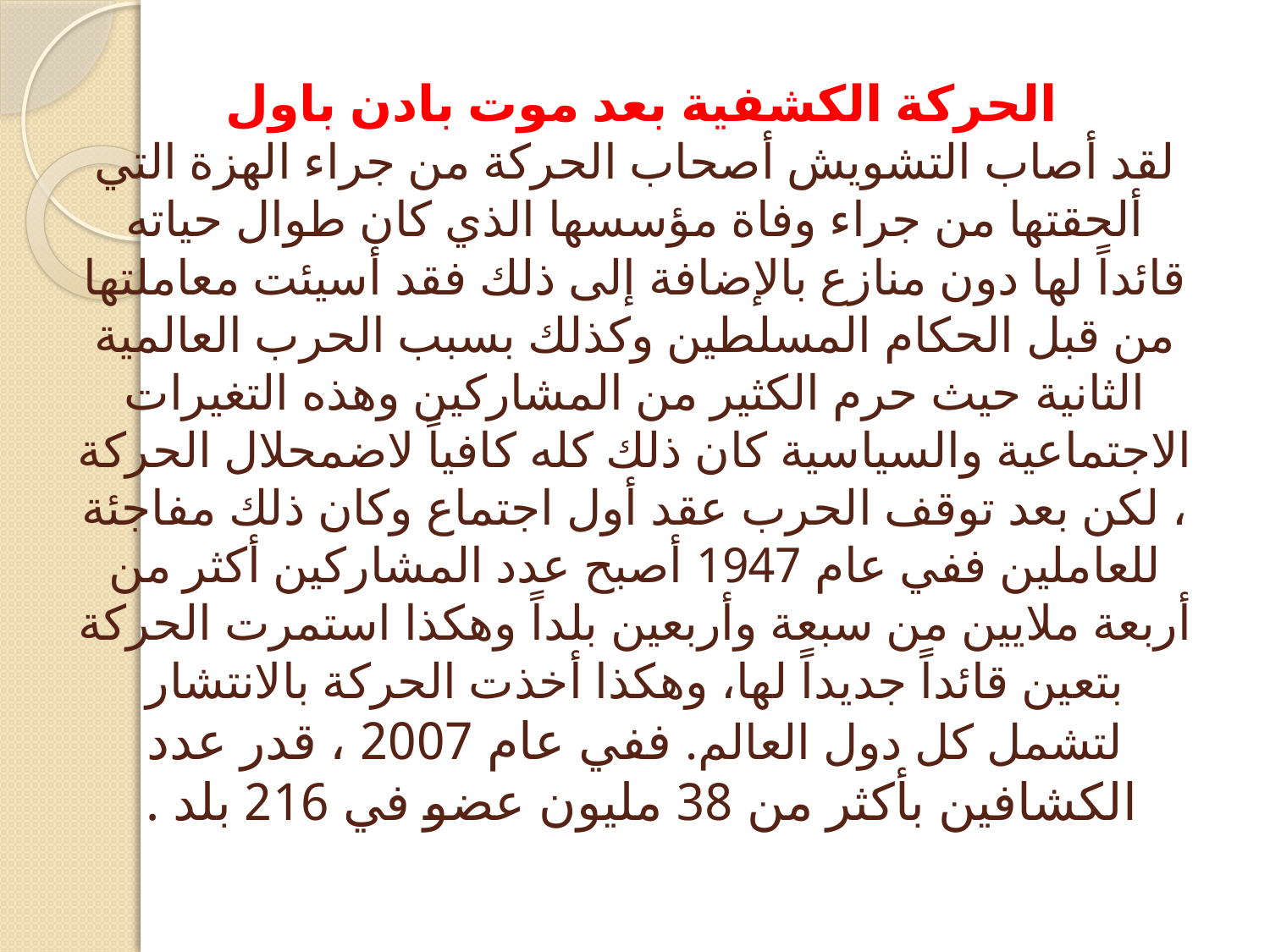

# الحركة الكشفية بعد موت بادن باول لقد أصاب التشويش أصحاب الحركة من جراء الهزة التي ألحقتها من جراء وفاة مؤسسها الذي كان طوال حياته قائداً لها دون منازع بالإضافة إلى ذلك فقد أسيئت معاملتها من قبل الحكام المسلطين وكذلك بسبب الحرب العالمية الثانية حيث حرم الكثير من المشاركين وهذه التغيرات الاجتماعية والسياسية كان ذلك كله كافياً لاضمحلال الحركة ، لكن بعد توقف الحرب عقد أول اجتماع وكان ذلك مفاجئة للعاملين ففي عام 1947 أصبح عدد المشاركين أكثر من أربعة ملايين من سبعة وأربعين بلداً وهكذا استمرت الحركة بتعين قائداً جديداً لها، وهكذا أخذت الحركة بالانتشار لتشمل كل دول العالم. ففي عام 2007 ، قدر عدد الكشافين بأكثر من 38 مليون عضو في 216 بلد .